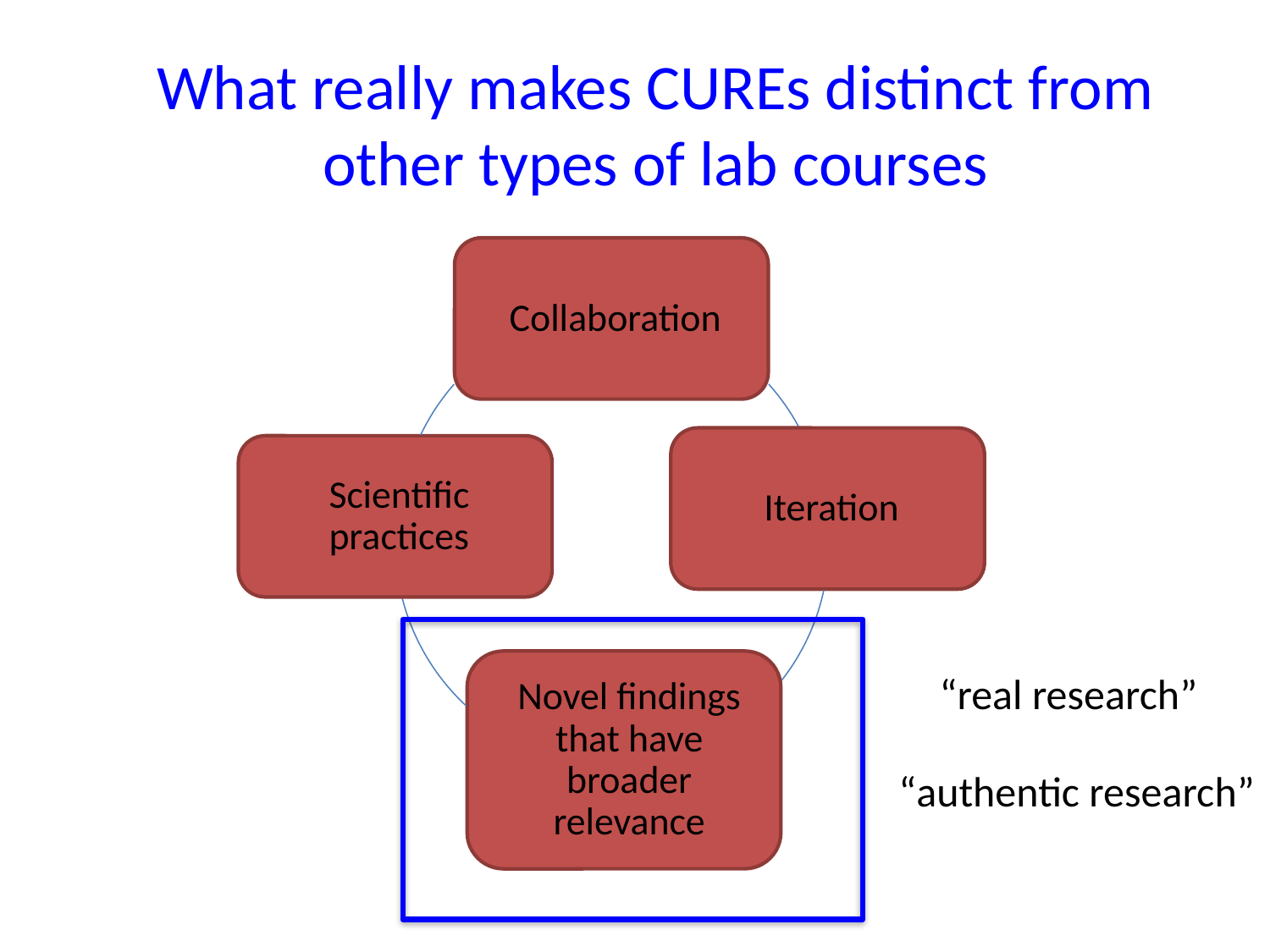

What really makes CUREs distinct from other types of lab courses

Collaboration
Iteration
Novel findings that have broader relevance
Scientific practices

“real research”
“authentic research”